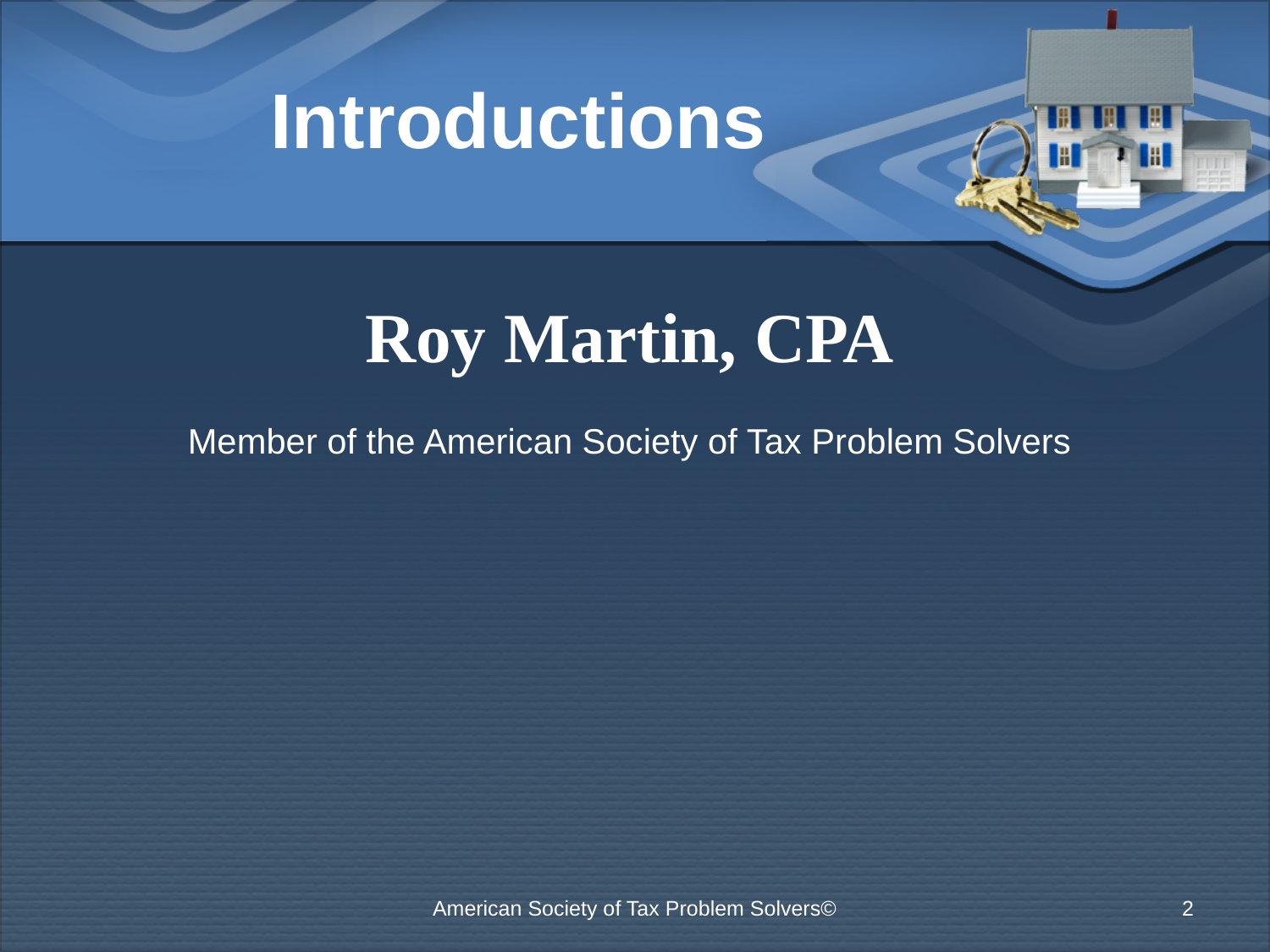

# Introductions
Roy Martin, CPA

Member of the American Society of Tax Problem Solvers

American Society of Tax Problem Solvers©
2